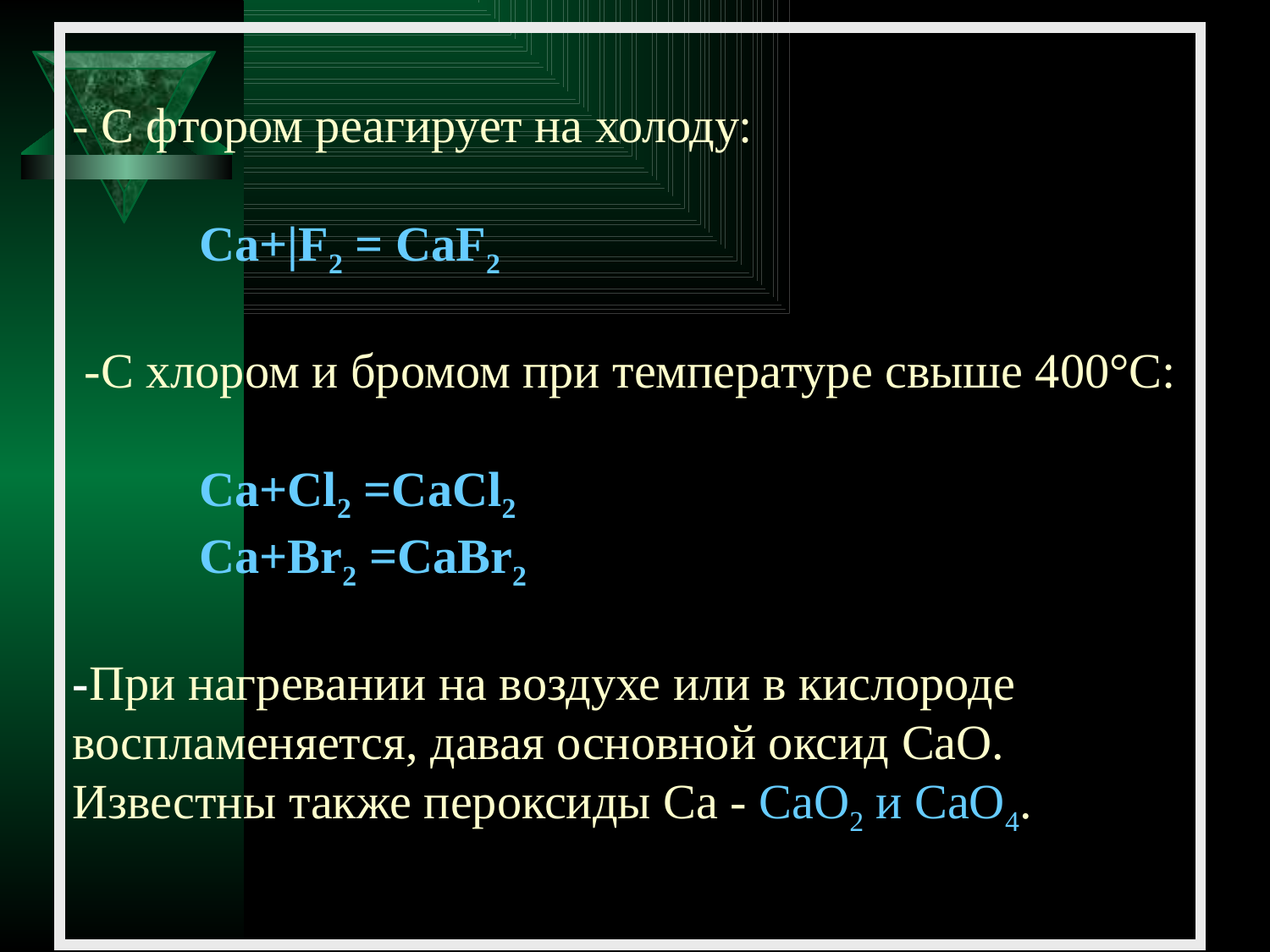

# - С фтором реагирует на холоду: Са+|F2 = CaF2 -C хлором и бромом при температуре свыше 400°C: Са+Сl2 =CaCl2 Са+Br2 =CaBr2 -При нагревании на воздухе или в кислороде воспламеняется, давая основной оксид CaO. Известны также пероксиды Ca - CaO2 и CaO4.